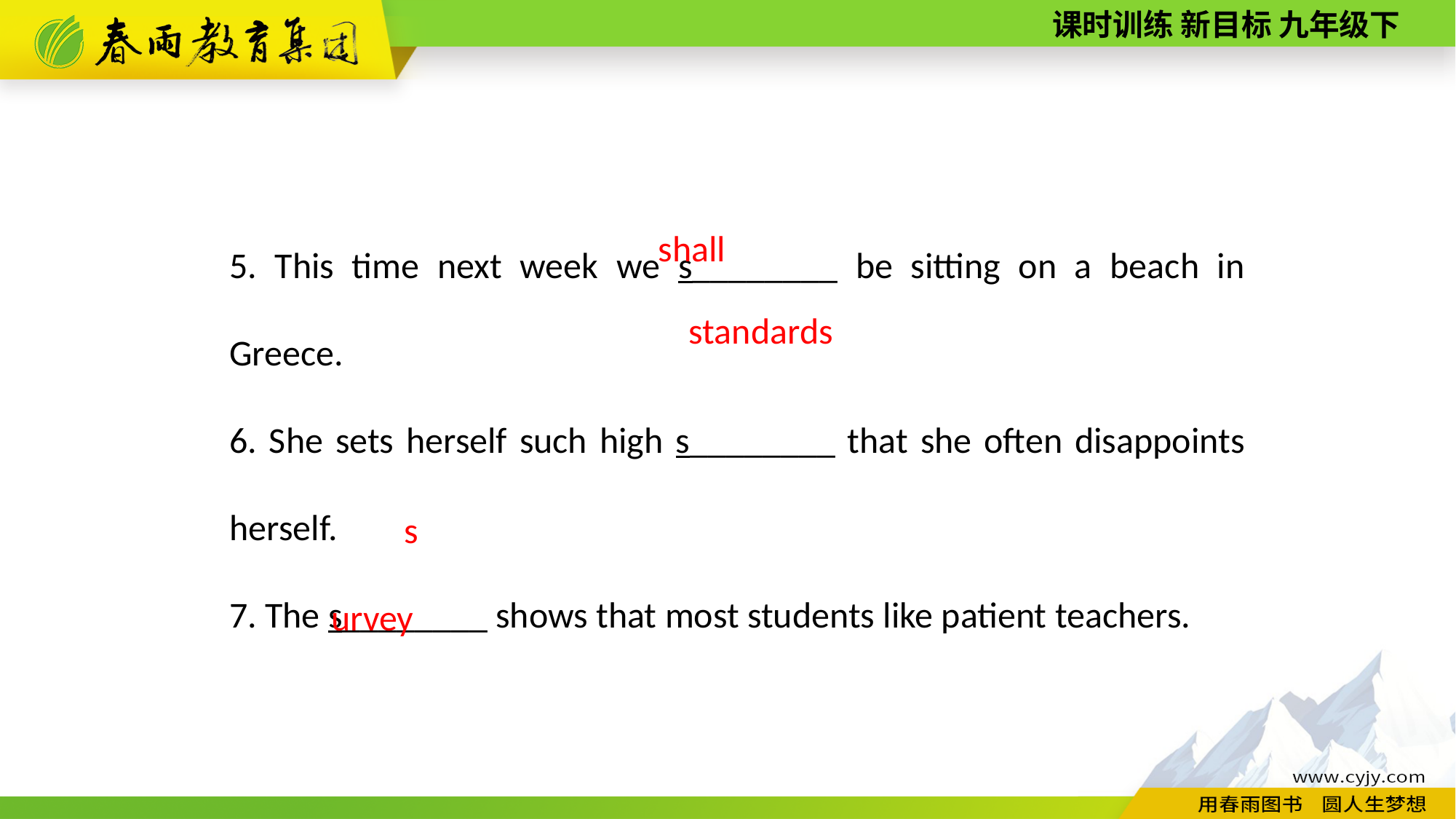

5. This time next week we s________ be sitting on a beach in Greece.
6. She sets herself such high s________ that she often disappoints herself.
7. The s________ shows that most students like patient teachers.
shall
standards
survey